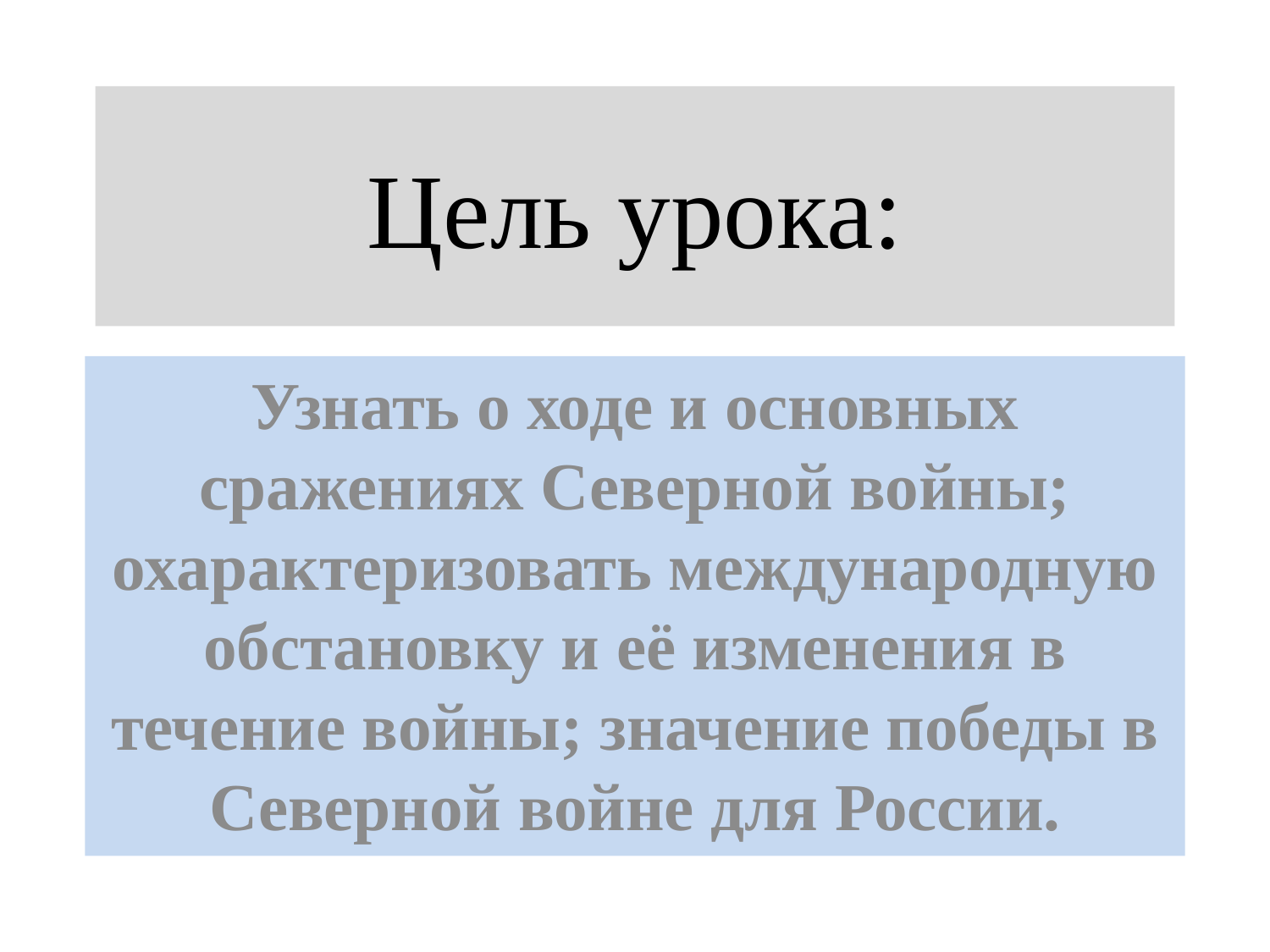

# Цель урока:
Узнать о ходе и основных сражениях Северной войны; охарактеризовать международную обстановку и её изменения в течение войны; значение победы в Северной войне для России.